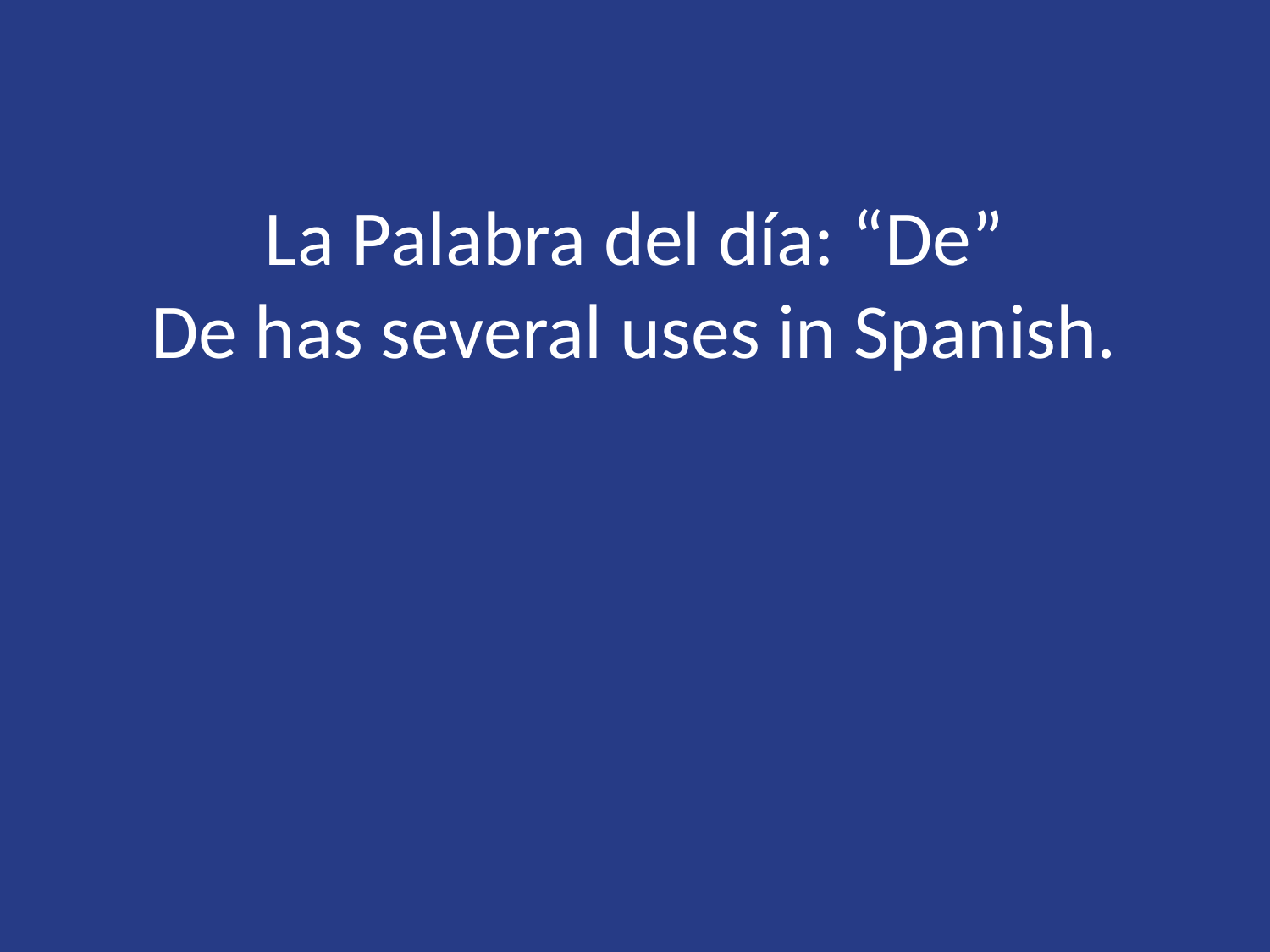

# La Palabra del día: “De” De has several uses in Spanish.